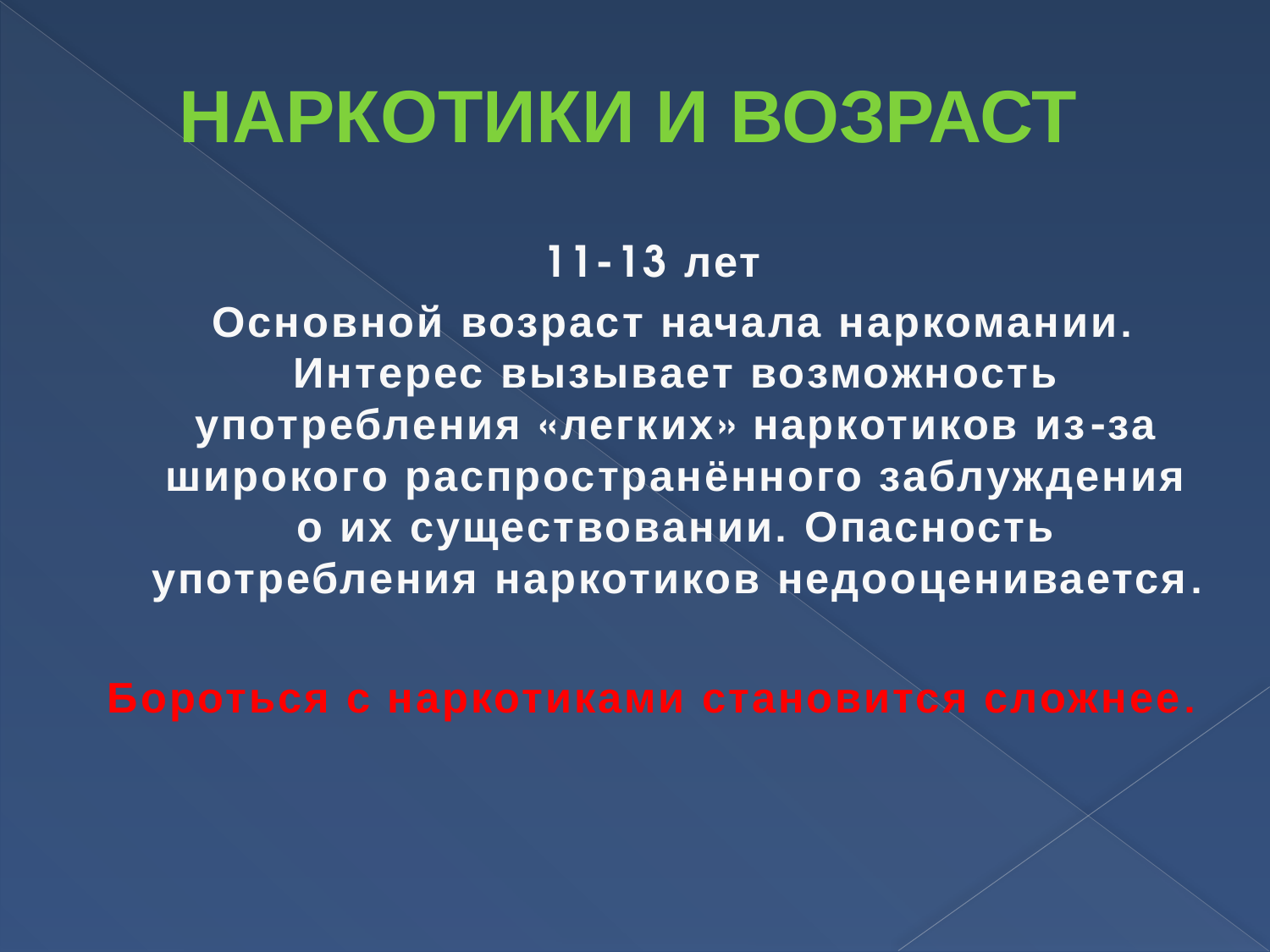

# Наркотики и возраст
11-13 лет
   Основной возраст начала наркомании. Интерес вызывает возможность употребления «легких» наркотиков из-за широкого распространённого заблуждения о их существовании. Опасность употребления наркотиков недооценивается.

Бороться с наркотиками становится сложнее.